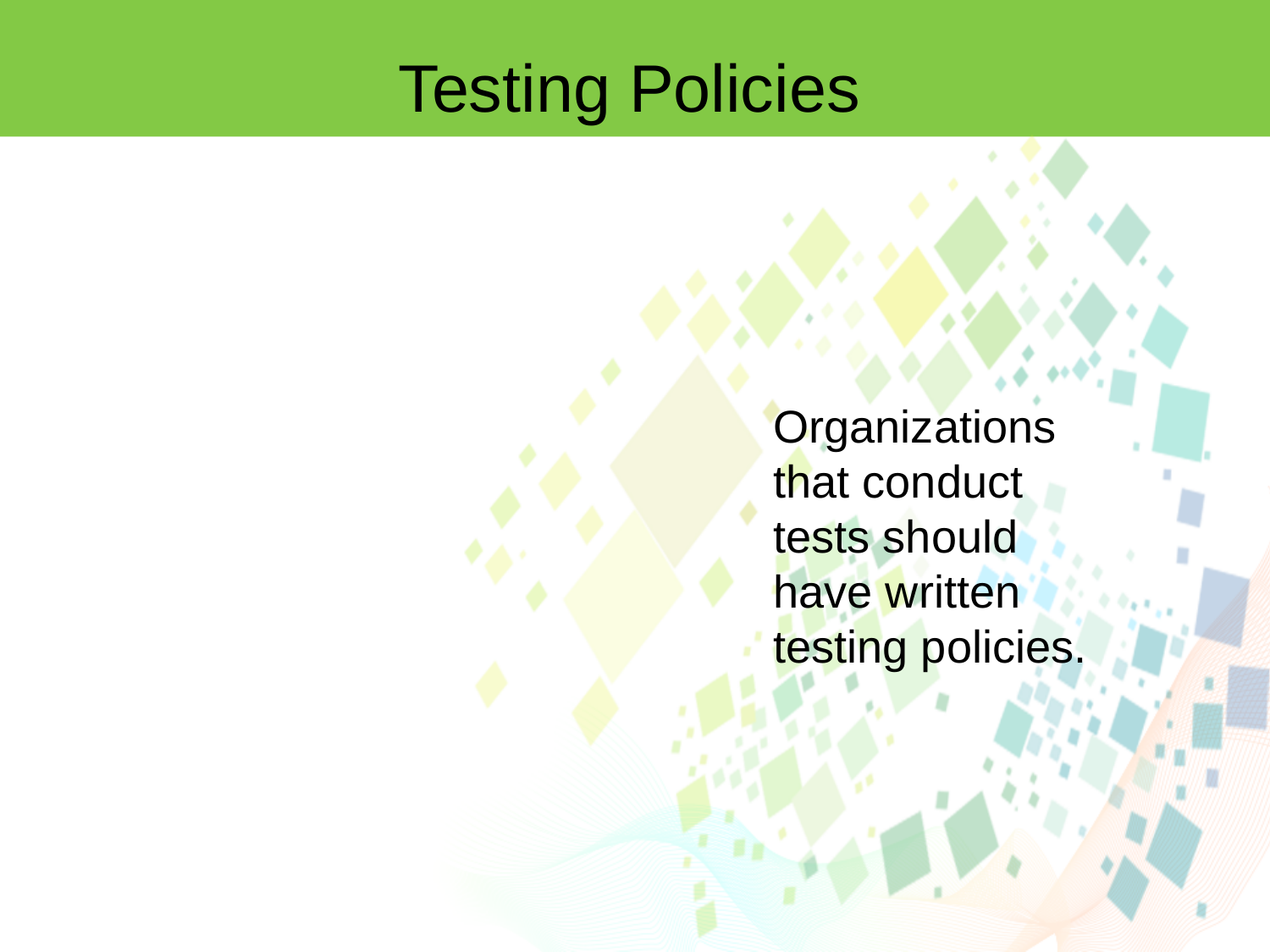

Testing Policies
Organizations that conduct tests should have written testing policies.